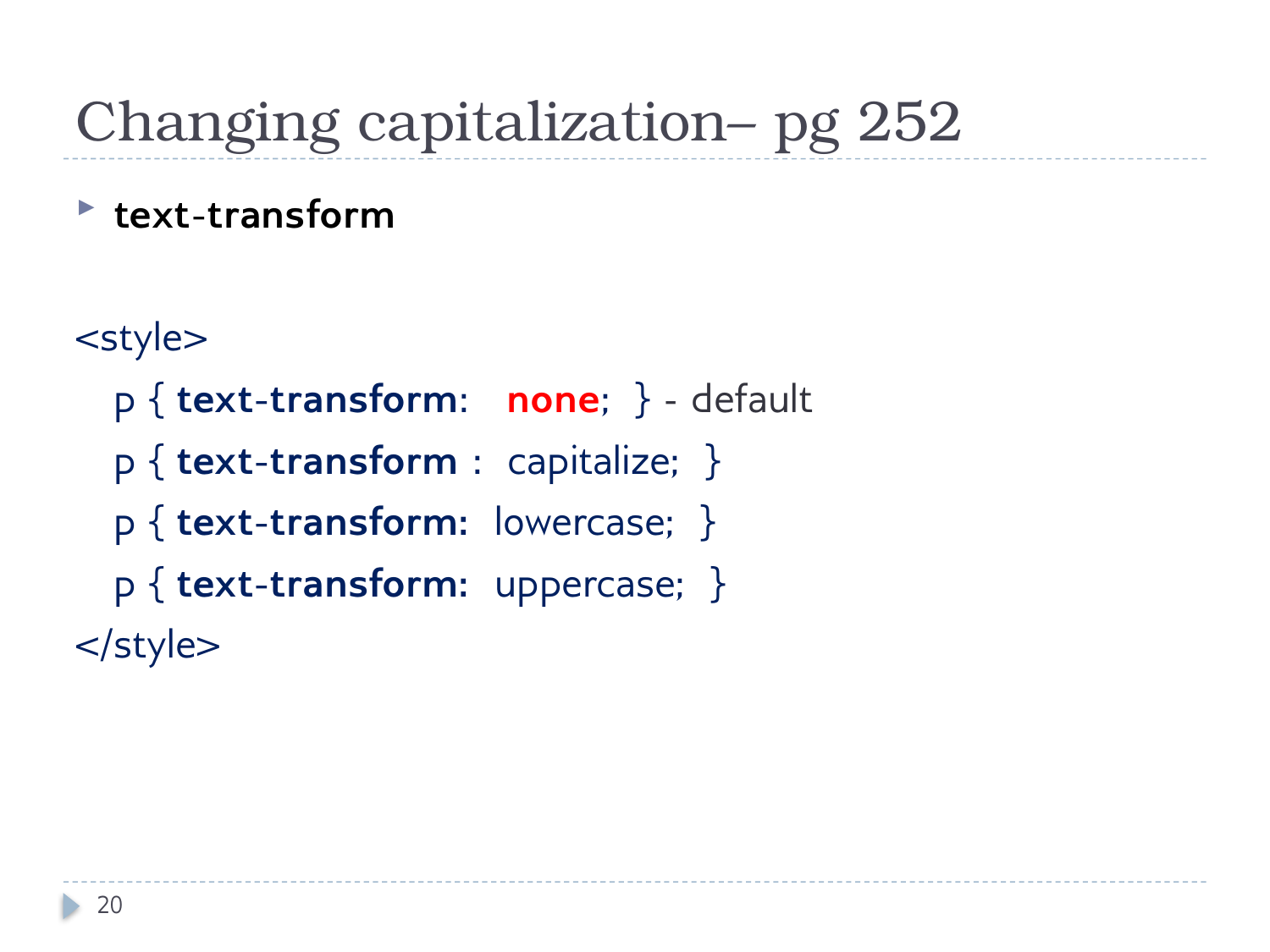

# Changing capitalization– pg 252
text-transform

<style>
   p { text-transform:   none;  } - default
   p { text-transform :  capitalize;  }
   p { text-transform:  lowercase;  }
   p { text-transform:  uppercase;  }
</style>

20